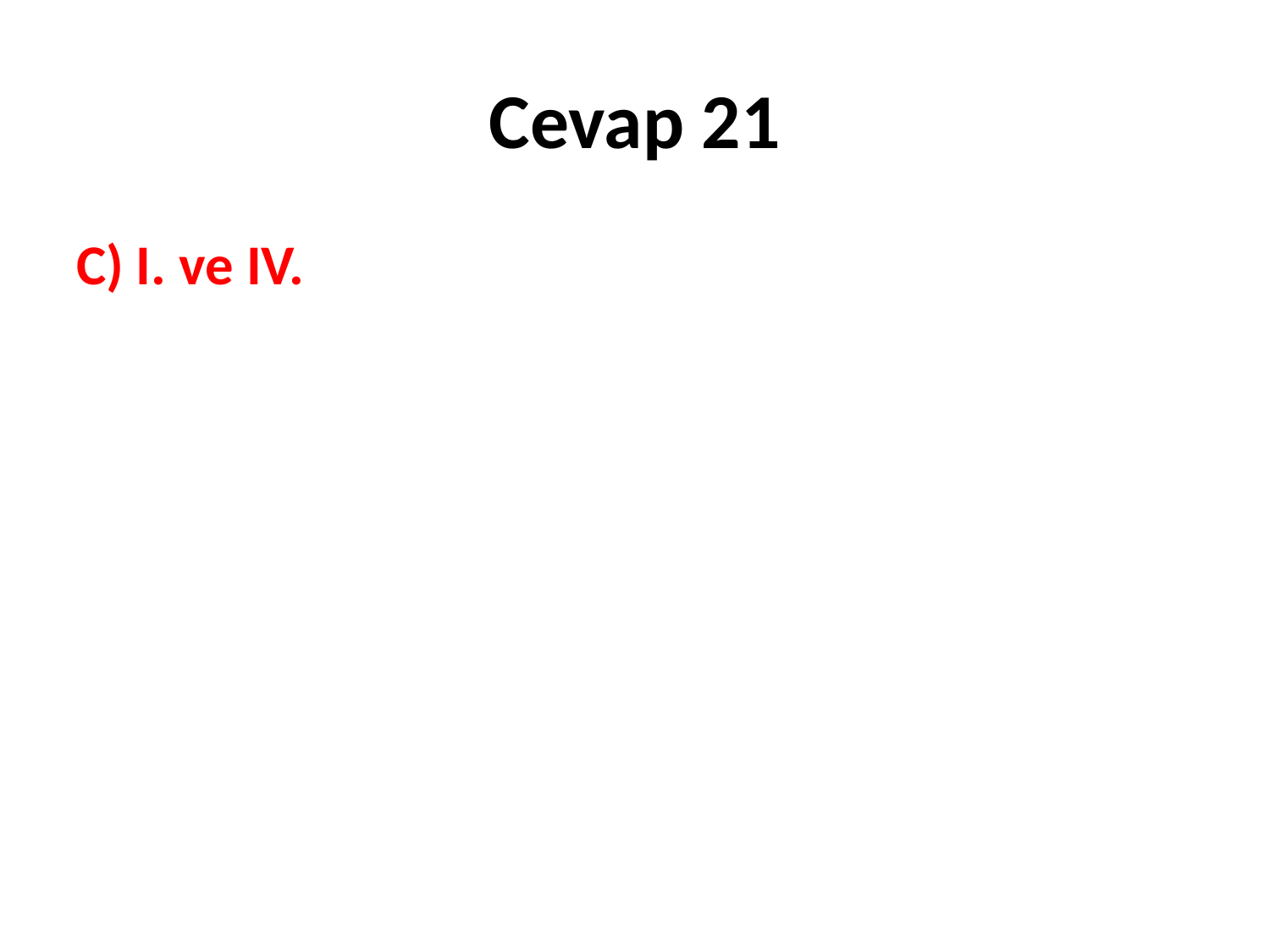

# Cevap 21
C) I. ve IV.